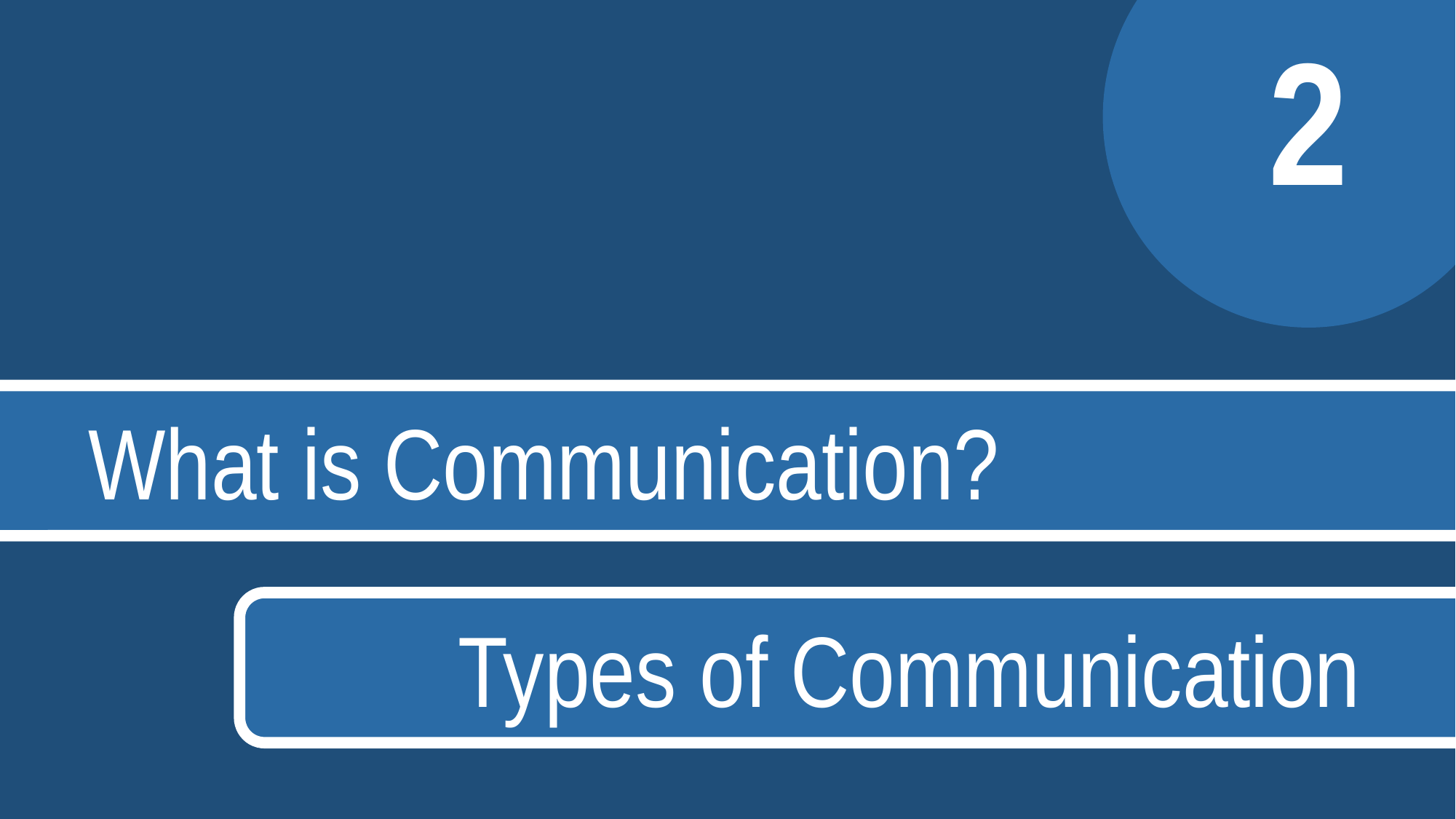

2

What is Communication?

Types of Communication